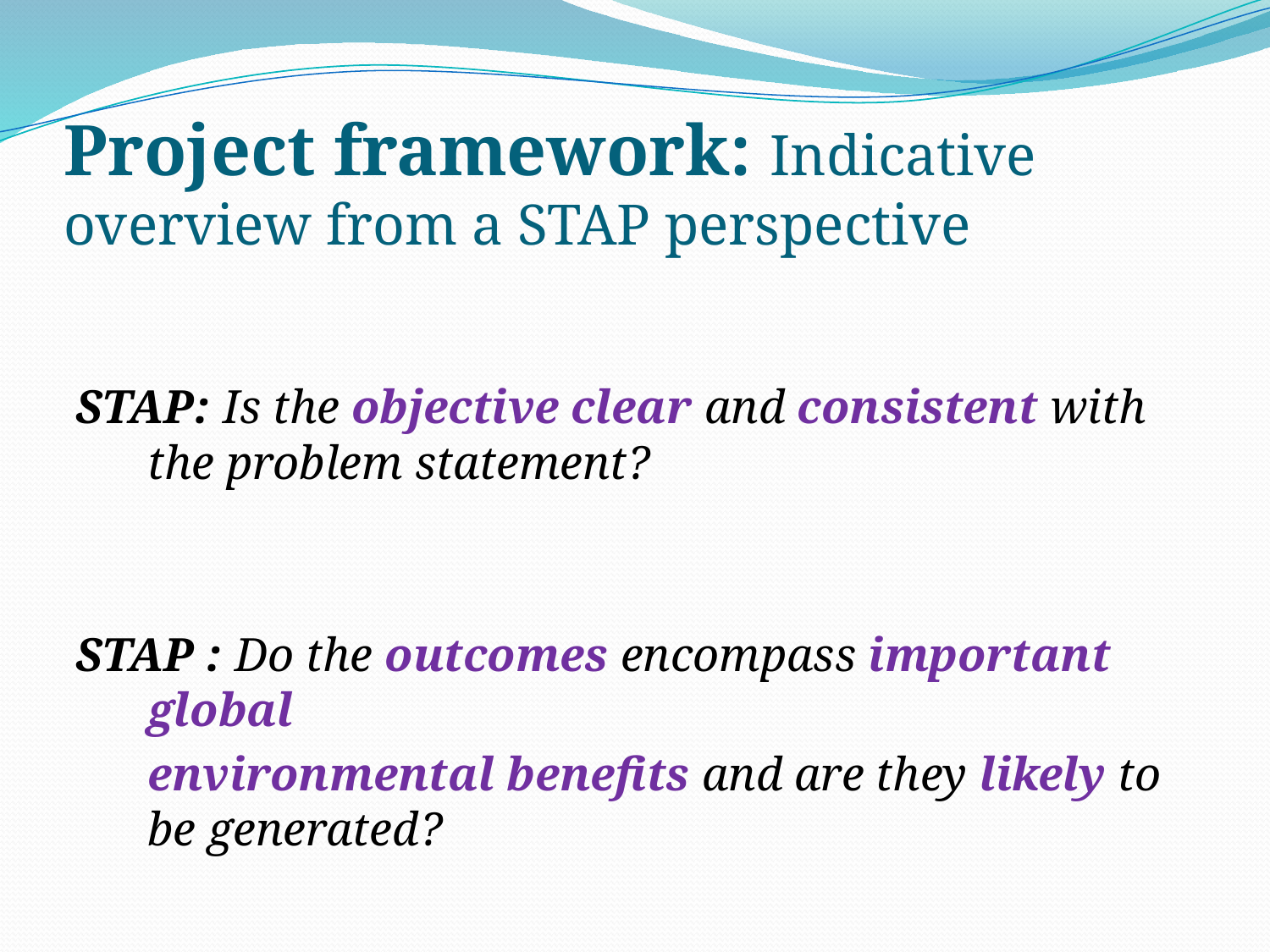

# Project framework: Indicative overview from a STAP perspective

STAP: Is the objective clear and consistent with the problem statement?

STAP : Do the outcomes encompass important global
	environmental benefits and are they likely to be generated?